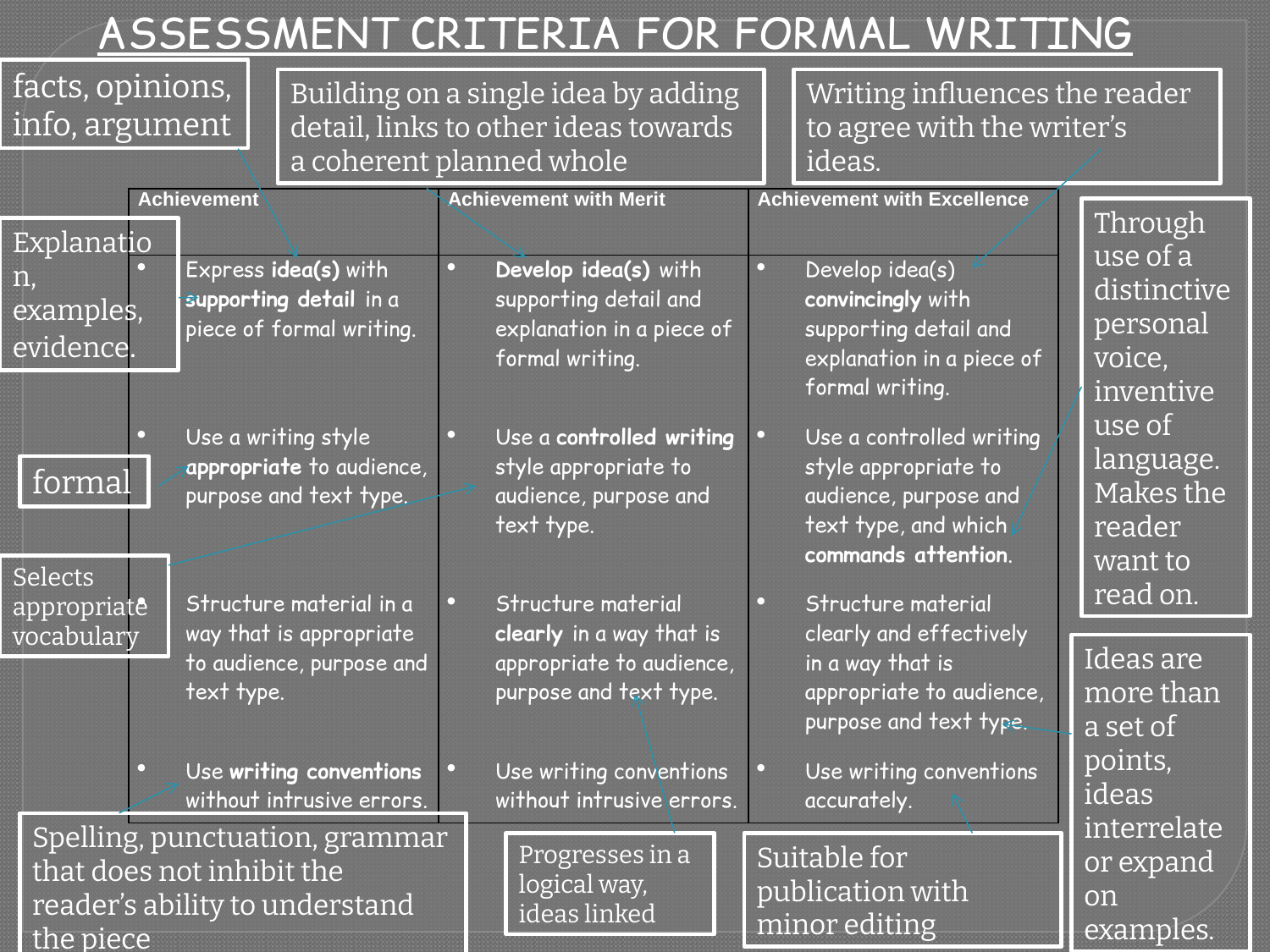

ASSESSMENT CRITERIA FOR FORMAL WRITING

facts, opinions, info, argument
Building on a single idea by adding detail, links to other ideas towards a coherent planned whole
Writing influences the reader to agree with the writer’s ideas.
| Achievement | Achievement with Merit | Achievement with Excellence |
| --- | --- | --- |
| Express idea(s) with supporting detail in a piece of formal writing. | Develop idea(s) with supporting detail and explanation in a piece of formal writing. | Develop idea(s) convincingly with supporting detail and explanation in a piece of formal writing. |
| Use a writing style appropriate to audience, purpose and text type. | Use a controlled writing style appropriate to audience, purpose and text type. | Use a controlled writing style appropriate to audience, purpose and text type, and which commands attention. |
| Structure material in a way that is appropriate to audience, purpose and text type. | Structure material clearly in a way that is appropriate to audience, purpose and text type. | Structure material clearly and effectively in a way that is appropriate to audience, purpose and text type. |
| Use writing conventions without intrusive errors. | Use writing conventions without intrusive errors. | Use writing conventions accurately. |
Through use of a distinctive personal voice, inventive use of language. Makes the reader want to read on.
Explanation, examples, evidence.
formal
Selects appropriate vocabulary
Ideas are more than a set of points, ideas interrelate or expand on examples.
Spelling, punctuation, grammar that does not inhibit the reader’s ability to understand the piece
Progresses in a logical way, ideas linked
Suitable for publication with minor editing